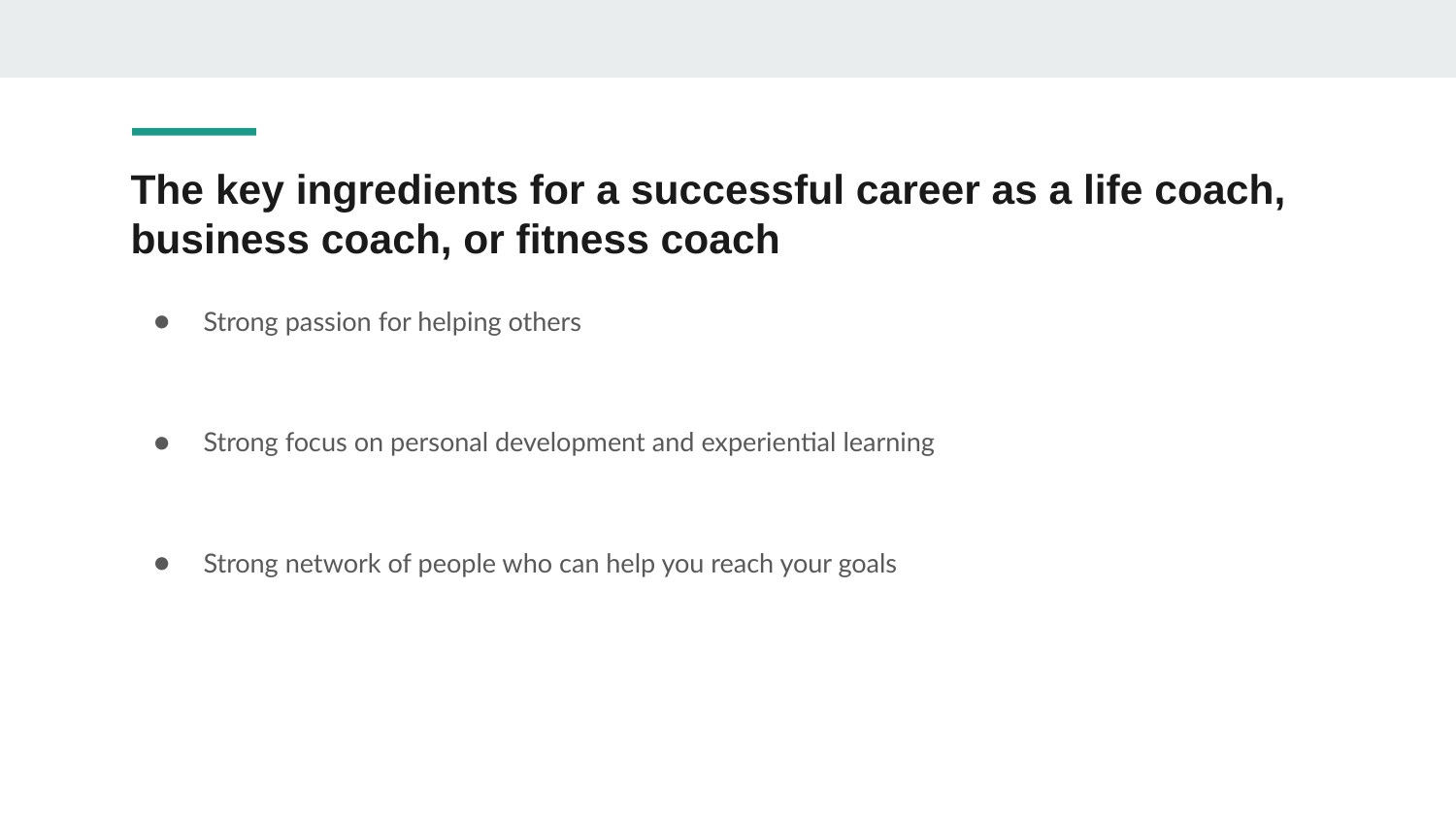

# The key ingredients for a successful career as a life coach, business coach, or fitness coach
Strong passion for helping others

Strong focus on personal development and experiential learning

Strong network of people who can help you reach your goals